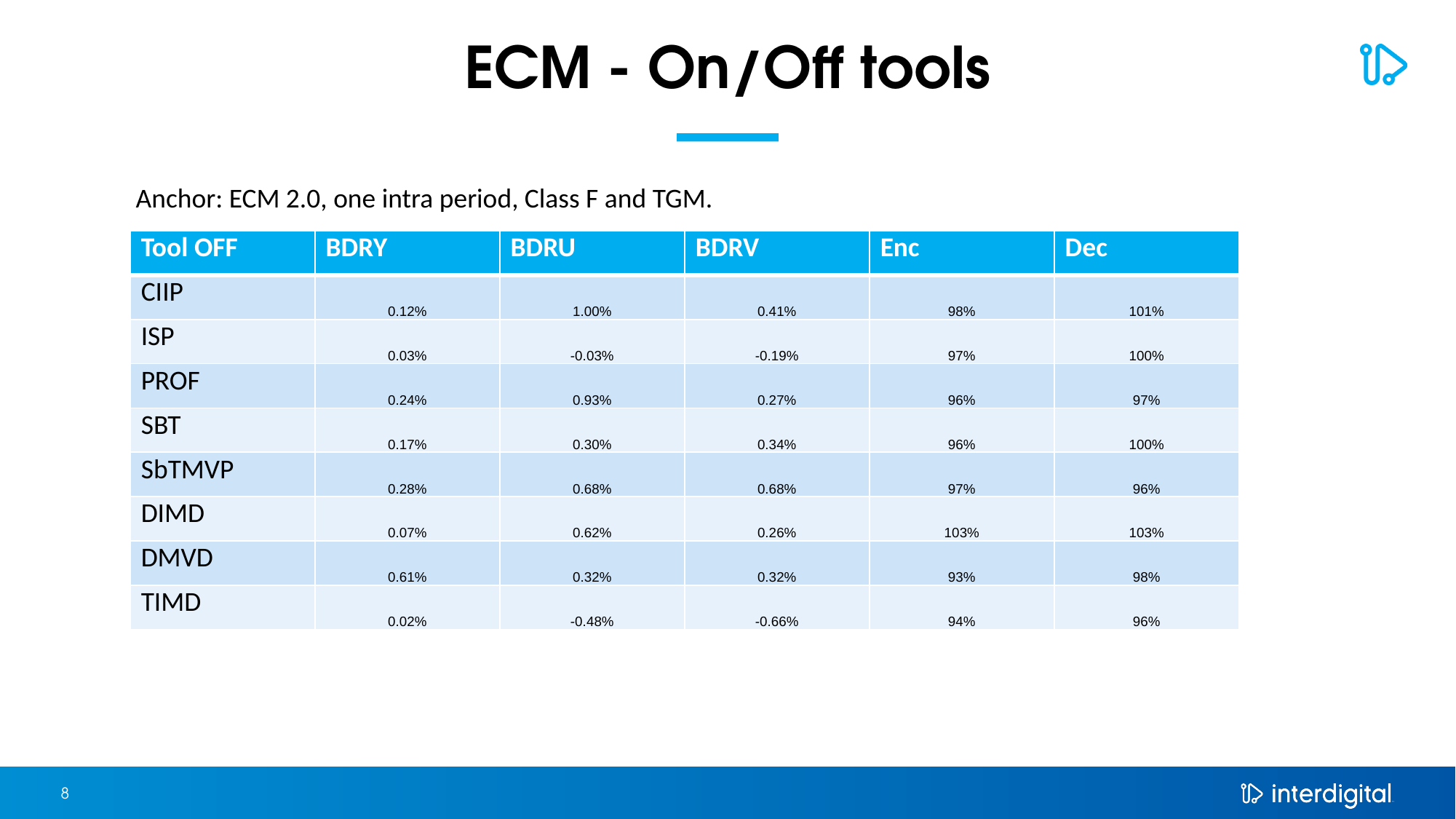

# ECM - On/Off tools
Anchor: ECM 2.0, one intra period, Class F and TGM.
| Tool OFF | BDRY | BDRU | BDRV | Enc | Dec |
| --- | --- | --- | --- | --- | --- |
| CIIP | 0.12% | 1.00% | 0.41% | 98% | 101% |
| ISP | 0.03% | -0.03% | -0.19% | 97% | 100% |
| PROF | 0.24% | 0.93% | 0.27% | 96% | 97% |
| SBT | 0.17% | 0.30% | 0.34% | 96% | 100% |
| SbTMVP | 0.28% | 0.68% | 0.68% | 97% | 96% |
| DIMD | 0.07% | 0.62% | 0.26% | 103% | 103% |
| DMVD | 0.61% | 0.32% | 0.32% | 93% | 98% |
| TIMD | 0.02% | -0.48% | -0.66% | 94% | 96% |
8